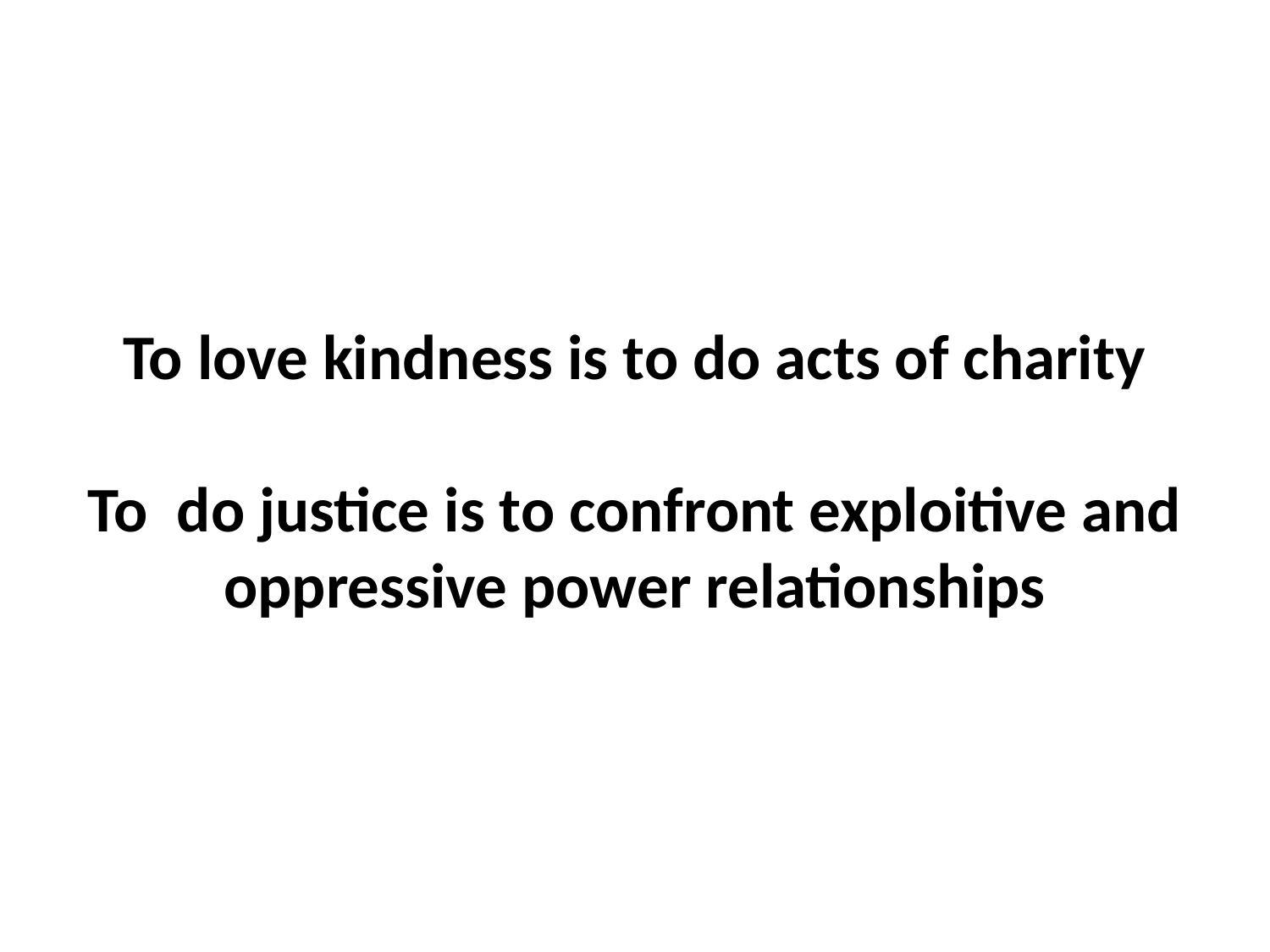

# To love kindness is to do acts of charity To  do justice is to confront exploitive and oppressive power relationships